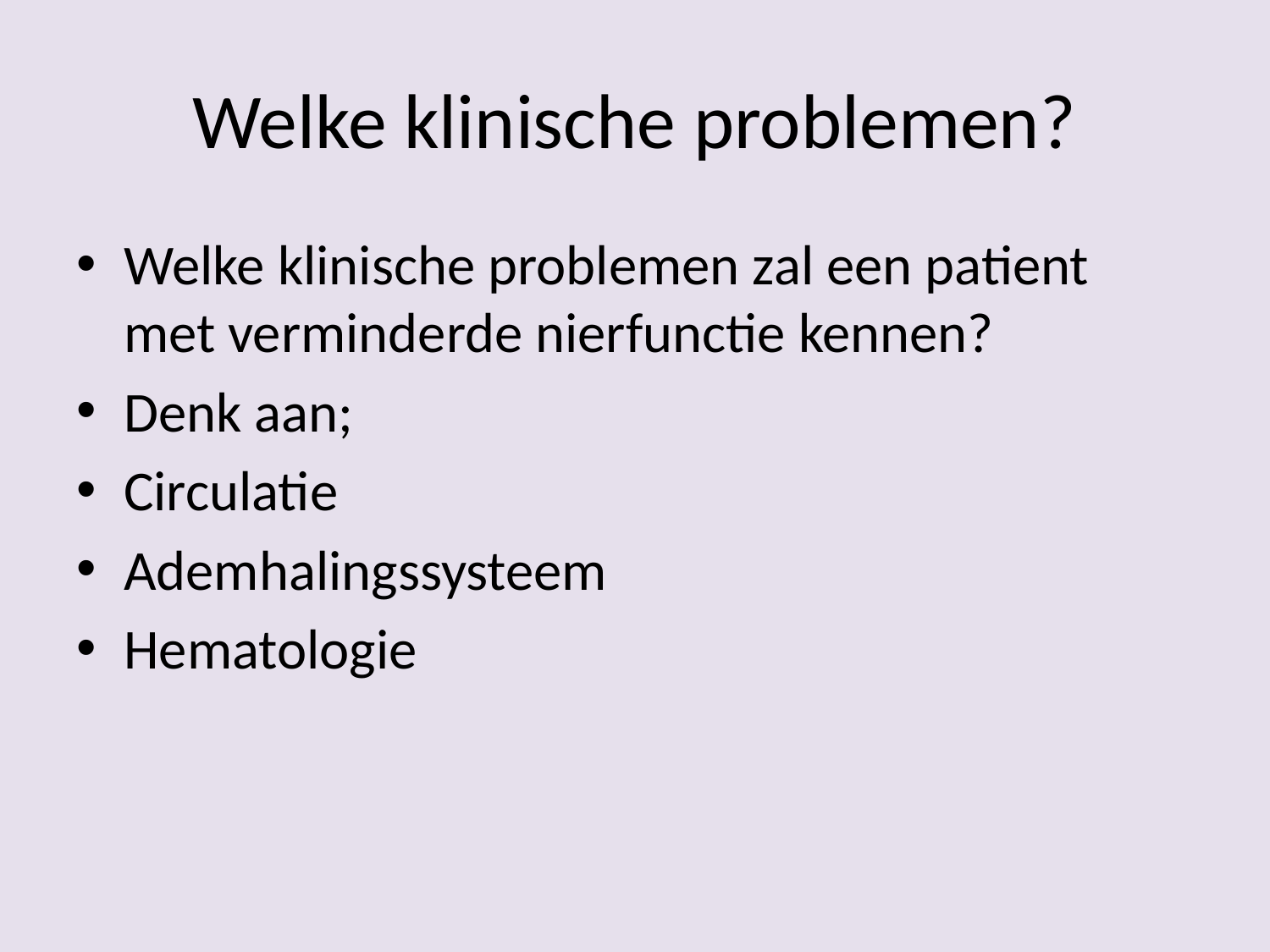

# Welke klinische problemen?
Welke klinische problemen zal een patient met verminderde nierfunctie kennen?
Denk aan;
Circulatie
Ademhalingssysteem
Hematologie